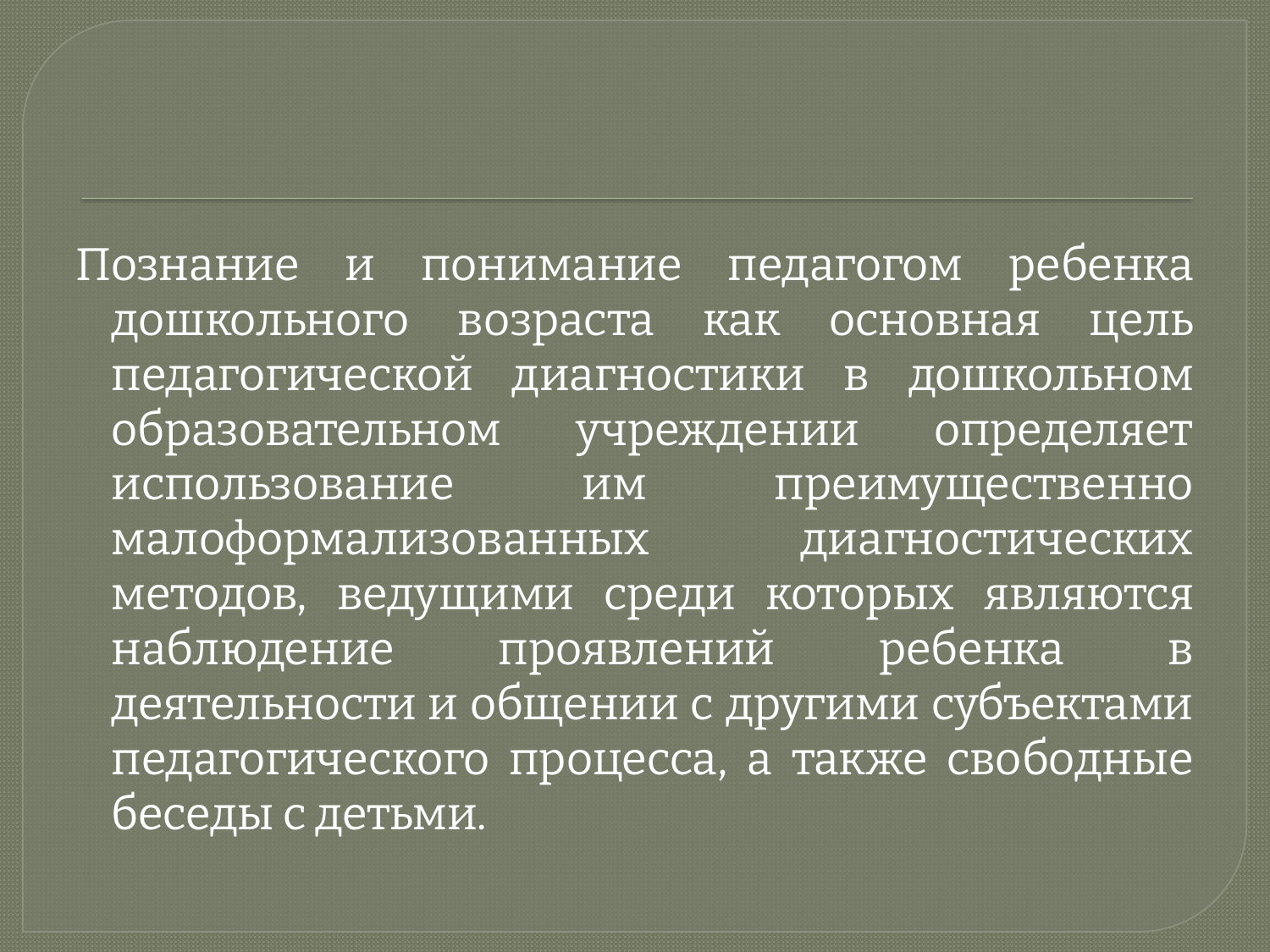

Познание и понимание педагогом ребенка дошкольного возраста как основная цель педагогической диагностики в дошкольном образовательном учреждении определяет использование им преимущественно малоформализованных диагностических методов, ведущими среди которых являются наблюдение проявлений ребенка в деятельности и общении с другими субъектами педагогического процесса, а также свободные беседы с детьми.